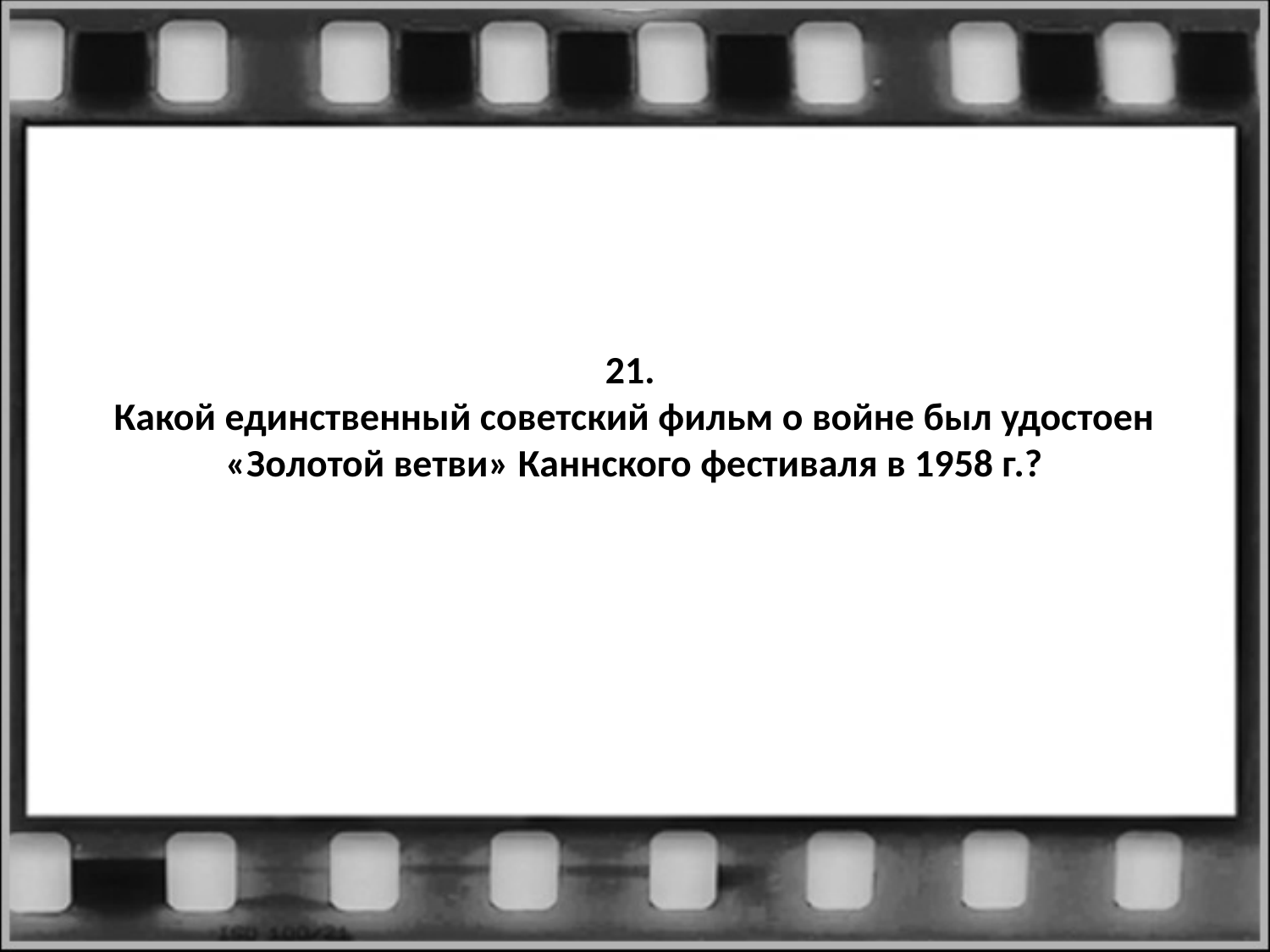

# 21. Какой единственный советский фильм о войне был удостоен «Золотой ветви» Каннского фестиваля в 1958 г.?